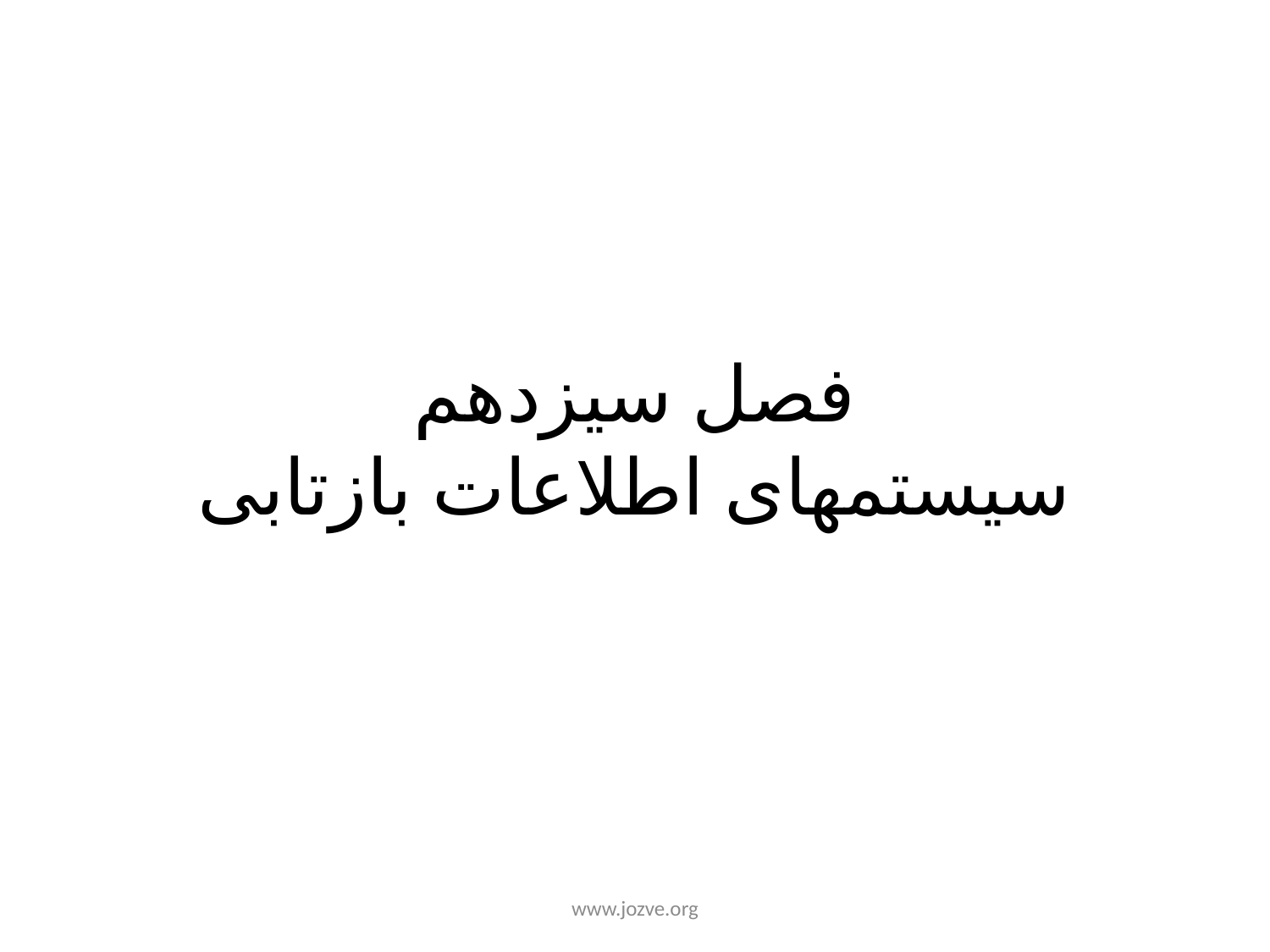

# فصل سیزدهم سیستمهای اطلاعات بازتابی
www.jozve.org